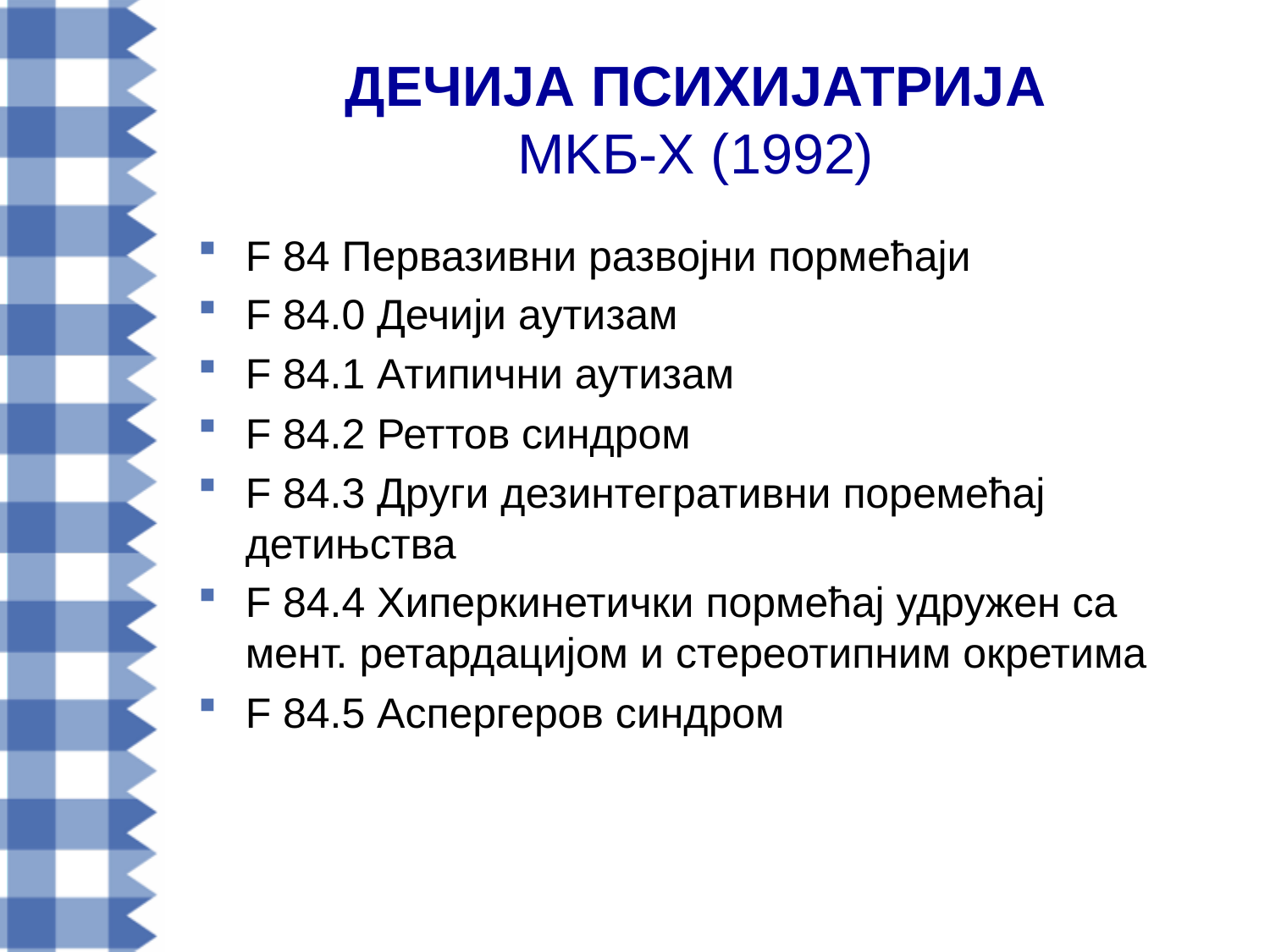

# ДЕЧИЈА ПСИХИЈАТРИЈА MKБ-X (1992)
F 84 Первазивни развојни пормећаји
F 84.0 Дечији аутизам
F 84.1 Атипични аутизам
F 84.2 Реттов синдром
F 84.3 Други дезинтегративни поремећај детињства
F 84.4 Хиперкинетички пормећај удружен са мент. ретардацијом и стереотипним окретима
F 84.5 Аспергеров синдром